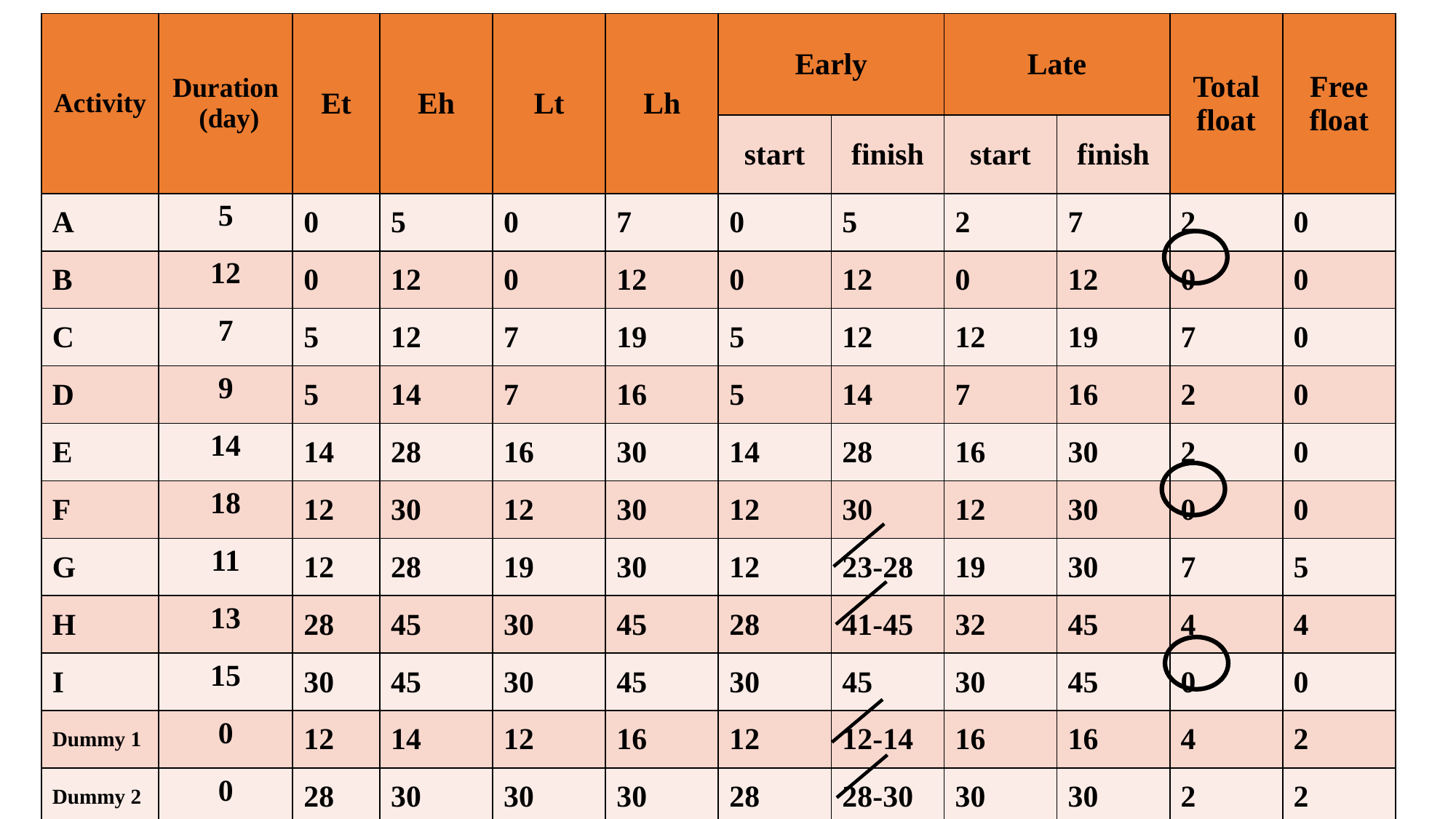

| Activity | Duration (day) | Et | Eh | Lt | Lh | Early |  | Late |  | Total float | Free float |
| --- | --- | --- | --- | --- | --- | --- | --- | --- | --- | --- | --- |
|  |  |  |  |  |  | start | finish | start | finish |  |  |
| A | 5 | 0 | 5 | 0 | 7 | 0 | 5 | 2 | 7 | 2 | 0 |
| B | 12 | 0 | 12 | 0 | 12 | 0 | 12 | 0 | 12 | 0 | 0 |
| C | 7 | 5 | 12 | 7 | 19 | 5 | 12 | 12 | 19 | 7 | 0 |
| D | 9 | 5 | 14 | 7 | 16 | 5 | 14 | 7 | 16 | 2 | 0 |
| E | 14 | 14 | 28 | 16 | 30 | 14 | 28 | 16 | 30 | 2 | 0 |
| F | 18 | 12 | 30 | 12 | 30 | 12 | 30 | 12 | 30 | 0 | 0 |
| G | 11 | 12 | 28 | 19 | 30 | 12 | 23-28 | 19 | 30 | 7 | 5 |
| H | 13 | 28 | 45 | 30 | 45 | 28 | 41-45 | 32 | 45 | 4 | 4 |
| I | 15 | 30 | 45 | 30 | 45 | 30 | 45 | 30 | 45 | 0 | 0 |
| Dummy 1 | 0 | 12 | 14 | 12 | 16 | 12 | 12-14 | 16 | 16 | 4 | 2 |
| Dummy 2 | 0 | 28 | 30 | 30 | 30 | 28 | 28-30 | 30 | 30 | 2 | 2 |